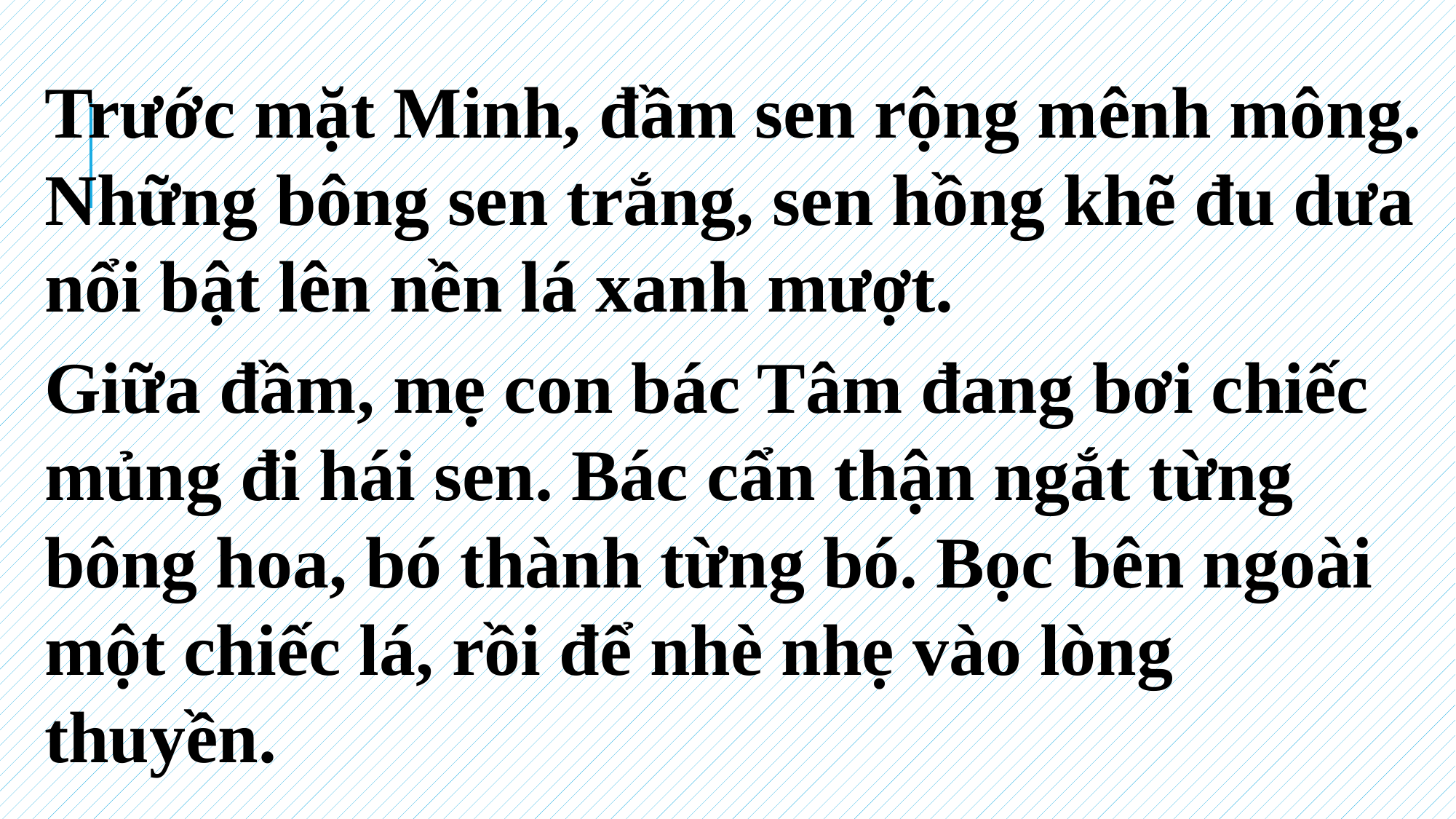

Trước mặt Minh, đầm sen rộng mênh mông. Những bông sen trắng, sen hồng khẽ đu dưa nổi bật lên nền lá xanh mượt.
Giữa đầm, mẹ con bác Tâm đang bơi chiếc mủng đi hái sen. Bác cẩn thận ngắt từng bông hoa, bó thành từng bó. Bọc bên ngoài một chiếc lá, rồi để nhè nhẹ vào lòng thuyền.